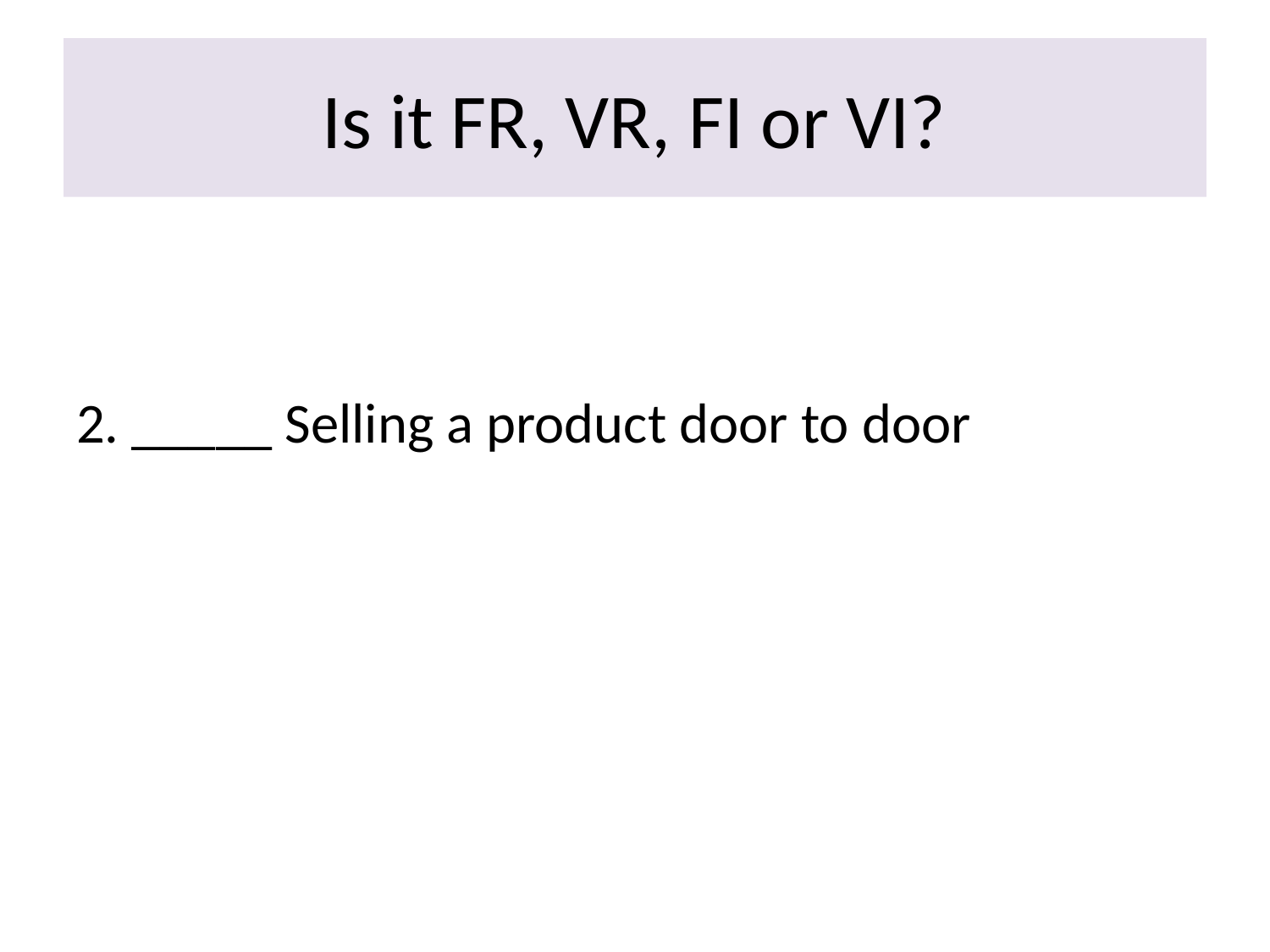

# Is it FR, VR, FI or VI?

2. _____ Selling a product door to door